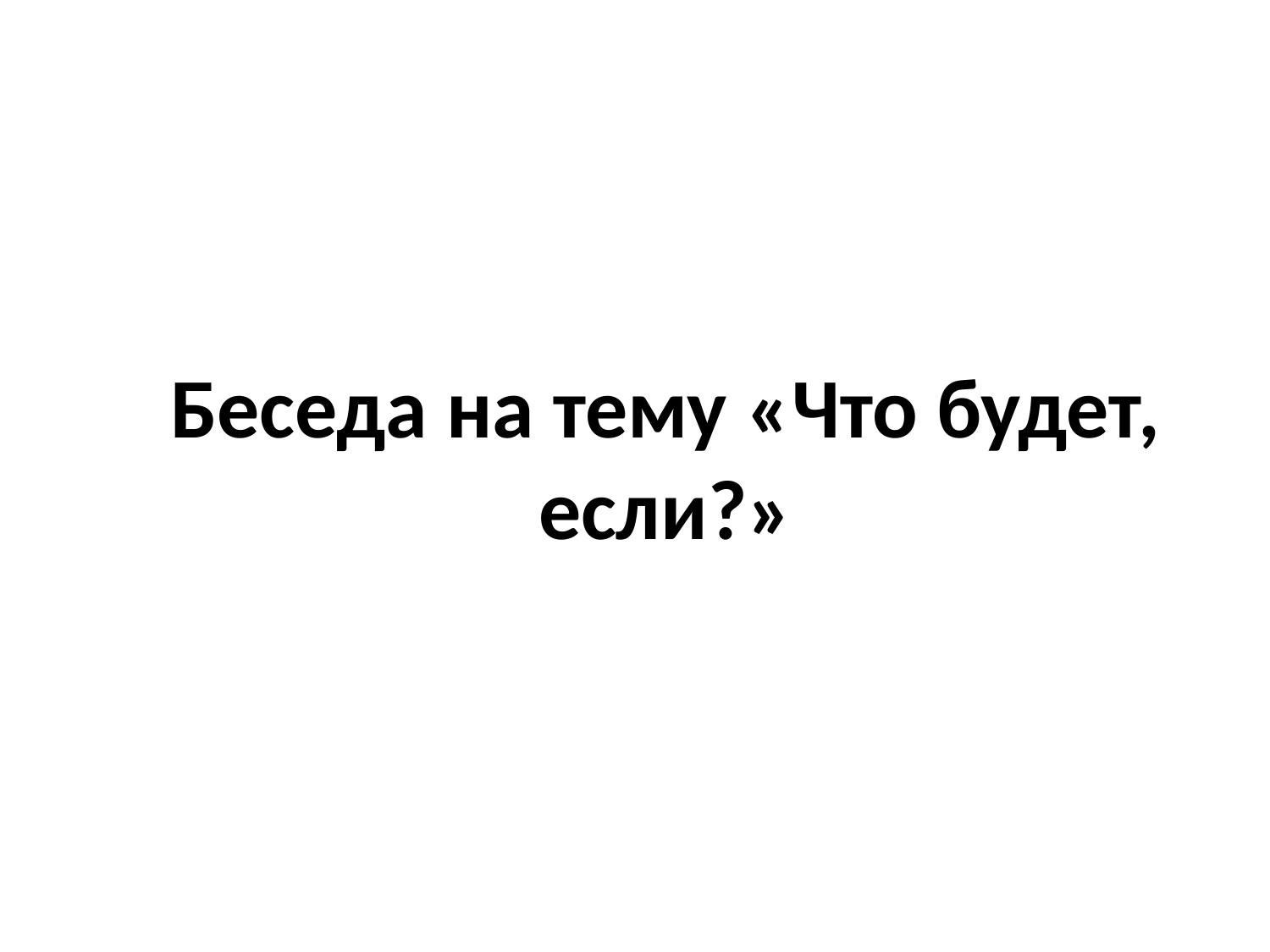

# Беседа на тему «Что будет, если?»